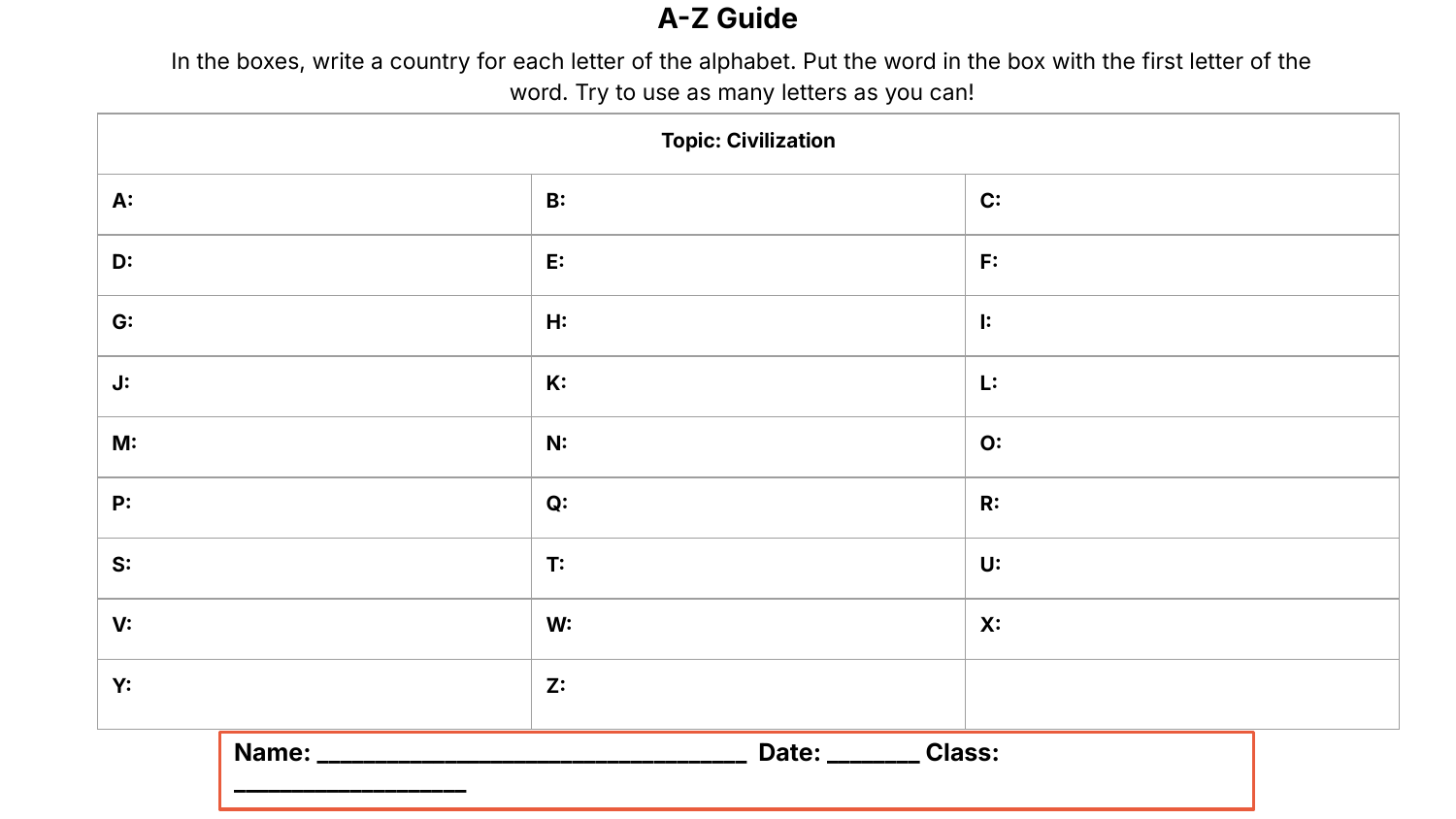

A-Z Guide
In the boxes, write a country for each letter of the alphabet. Put the word in the box with the first letter of the word. Try to use as many letters as you can!
| Topic: Civilization |  |  |
| --- | --- | --- |
| A: | B: | C: |
| D: | E: | F: |
| G: | H: | I: |
| J: | K: | L: |
| M: | N: | O: |
| P: | Q: | R: |
| S: | T: | U: |
| V: | W: | X: |
| Y: | Z: |  |
Name: _____________________________________  Date: ________ Class: ____________________